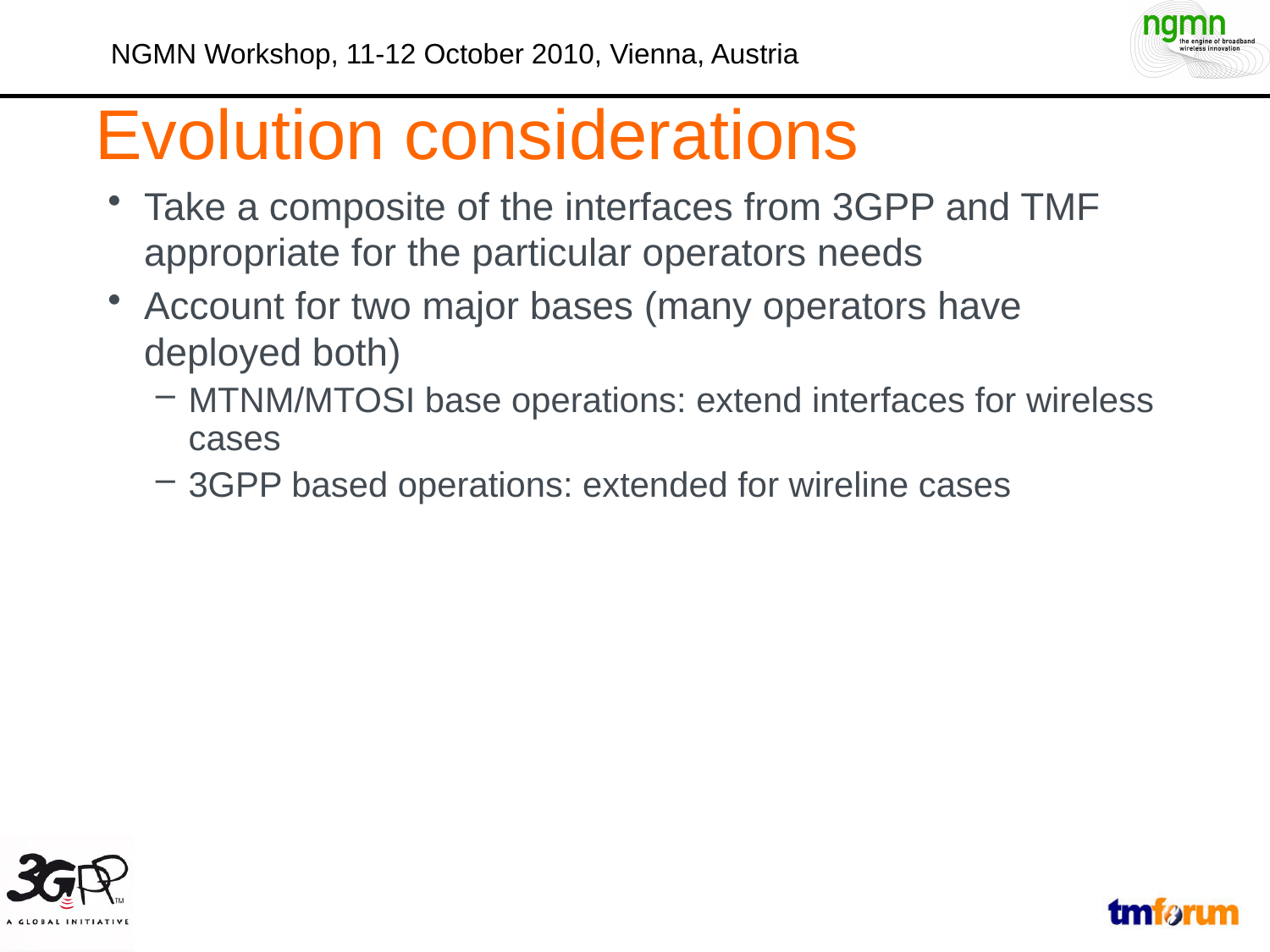

Evolution considerations
Take a composite of the interfaces from 3GPP and TMF appropriate for the particular operators needs
Account for two major bases (many operators have deployed both)
MTNM/MTOSI base operations: extend interfaces for wireless cases
3GPP based operations: extended for wireline cases